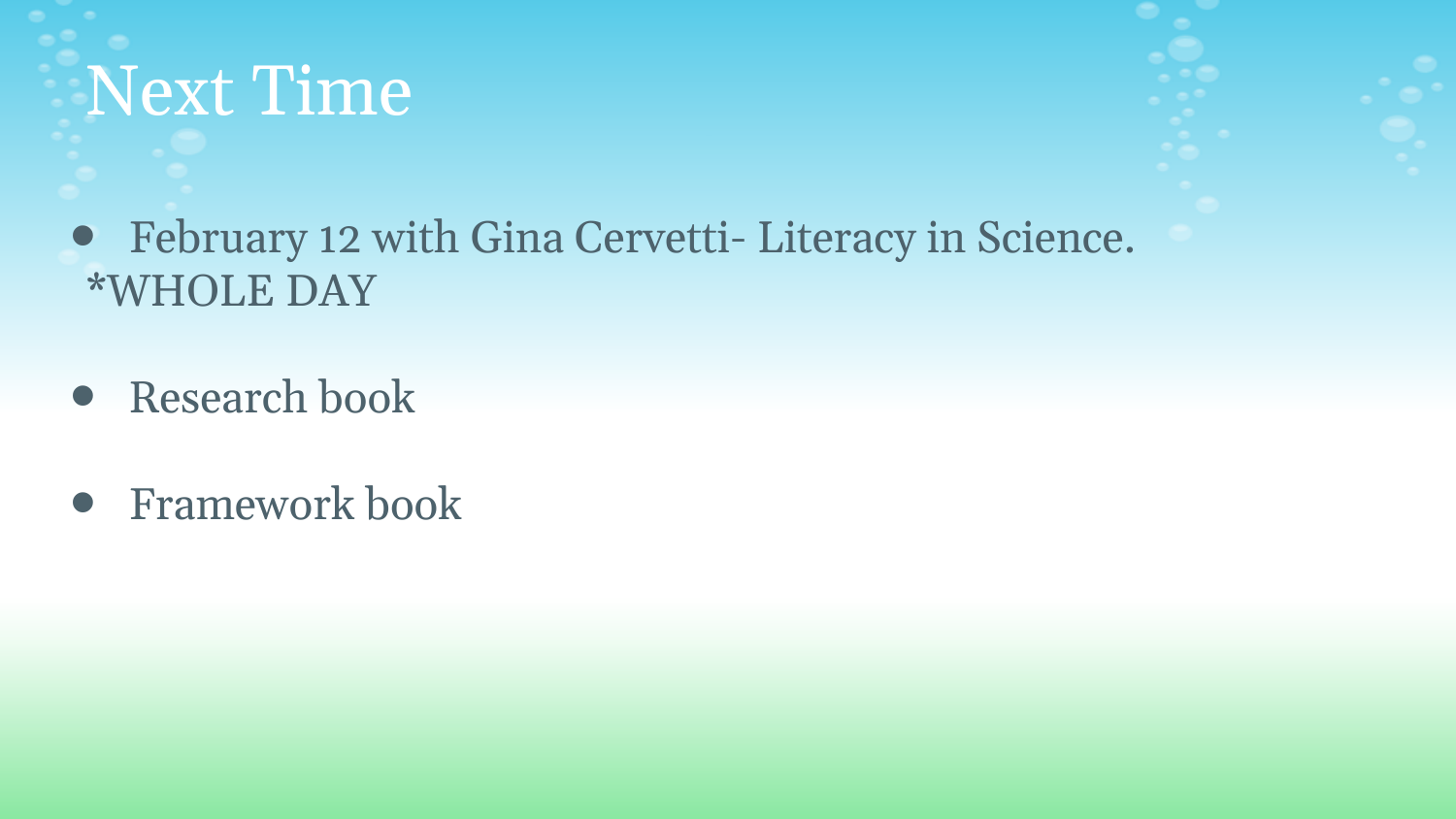

# Next Time
February 12 with Gina Cervetti- Literacy in Science.
*WHOLE DAY

Research book

Framework book